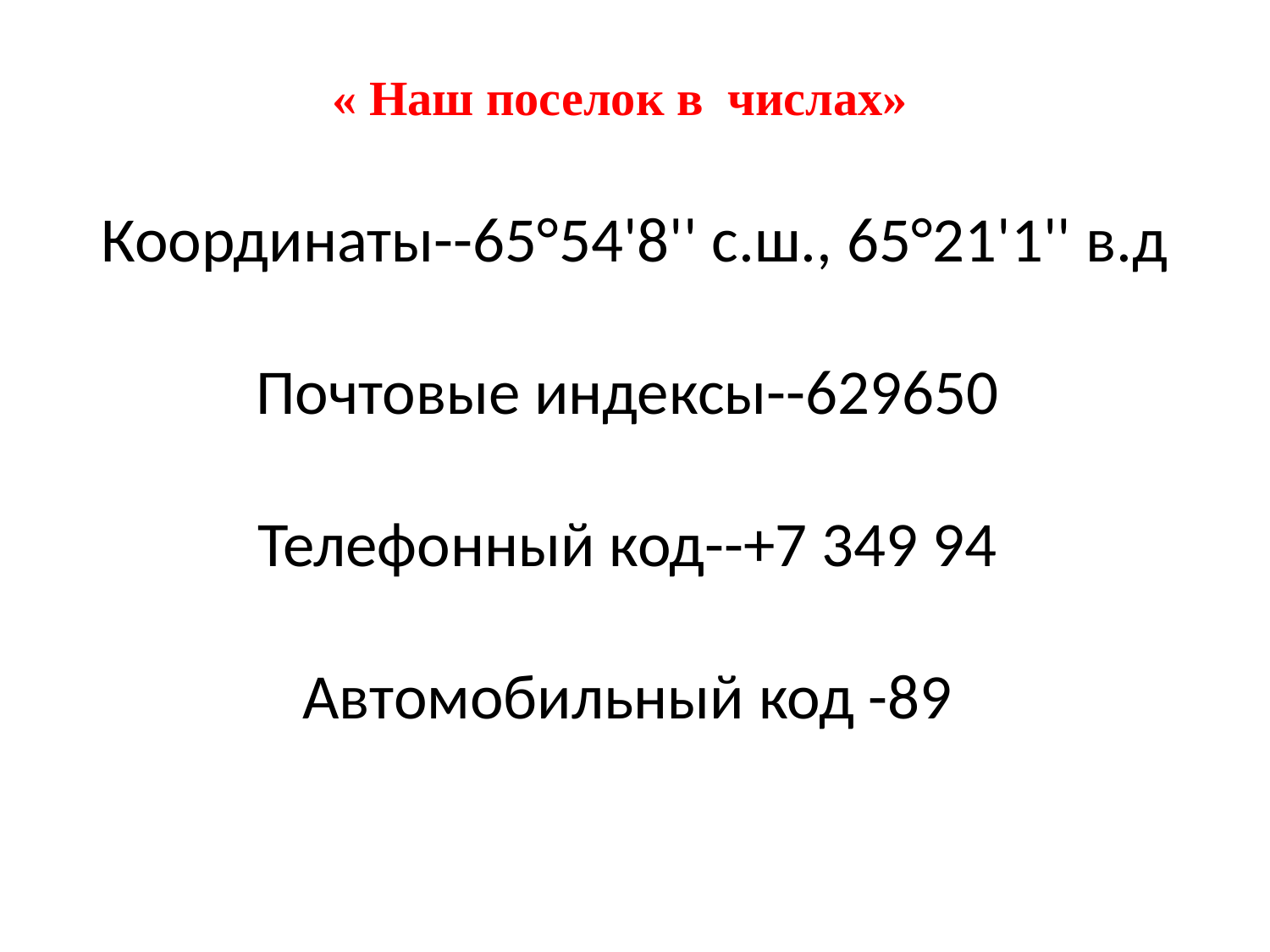

« Наш поселок в  числах»

Координаты--65°54'8'' с.ш., 65°21'1'' в.д

Почтовые индексы--629650

Телефонный код--+7 349 94

Автомобильный код -89